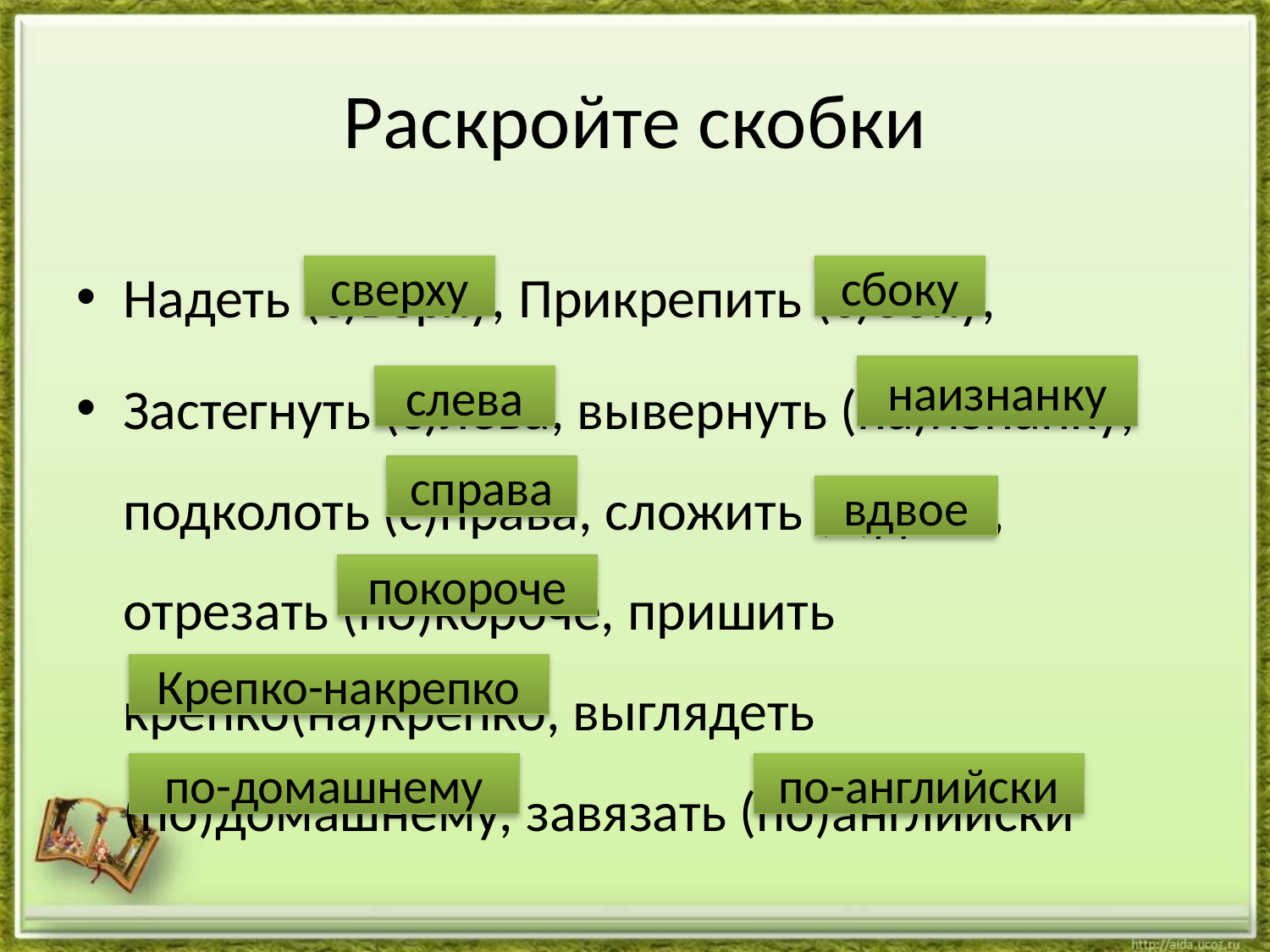

# Раскройте скобки
Надеть (с)верху, Прикрепить (с)боку,
Застегнуть (с)лева, вывернуть (на)изнанку, подколоть (с)права, сложить (в)двое, отрезать (по)короче, пришить крепко(на)крепко, выглядеть (по)домашнему, завязать (по)английски
сверху
сбоку
наизнанку
слева
справа
вдвое
покороче
Крепко-накрепко
по-домашнему
по-английски